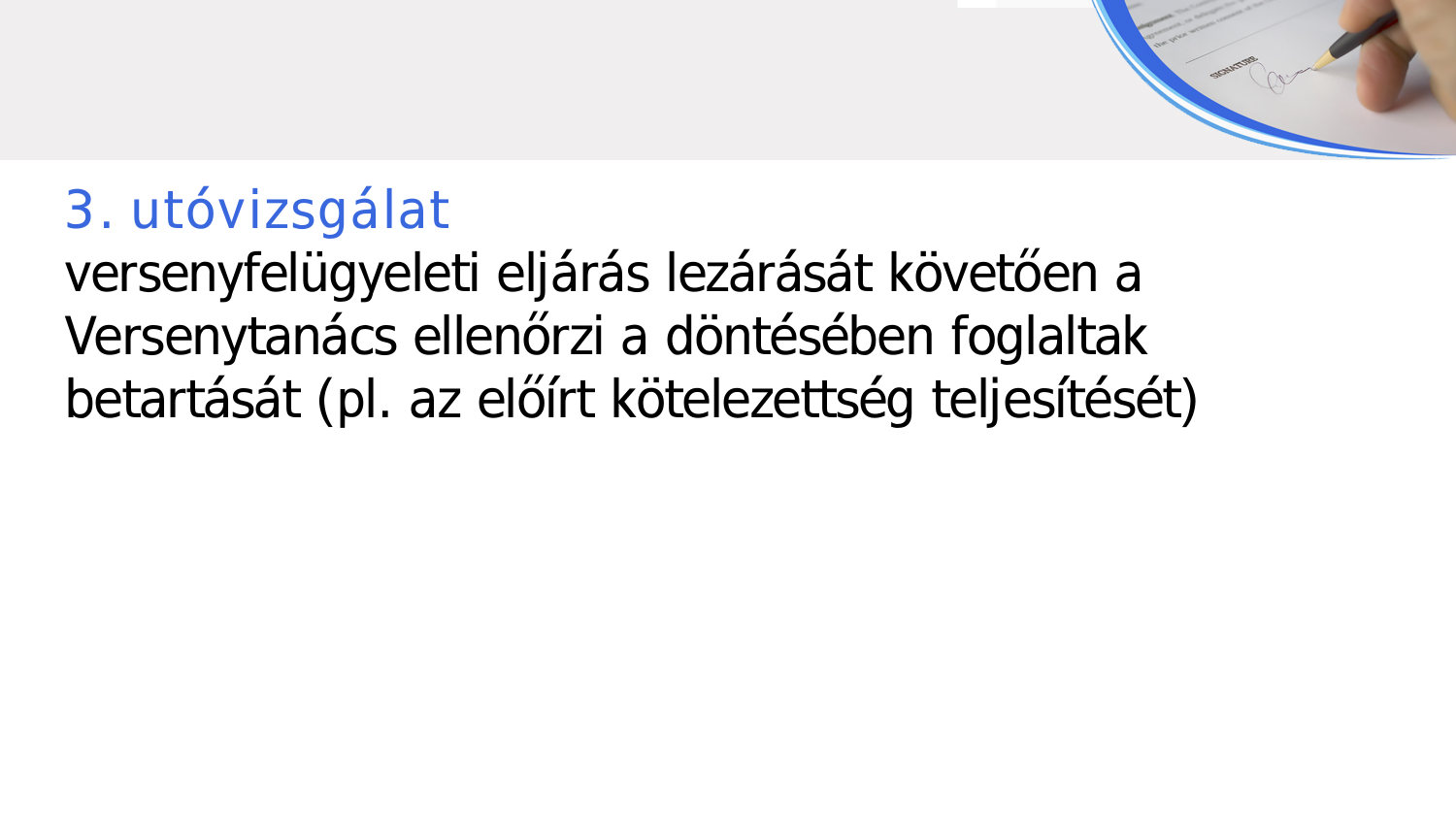

3. utóvizsgálat
versenyfelügyeleti eljárás lezárását követően a
Versenytanács ellenőrzi a döntésében foglaltak
betartását (pl. az előírt kötelezettség teljesítését)